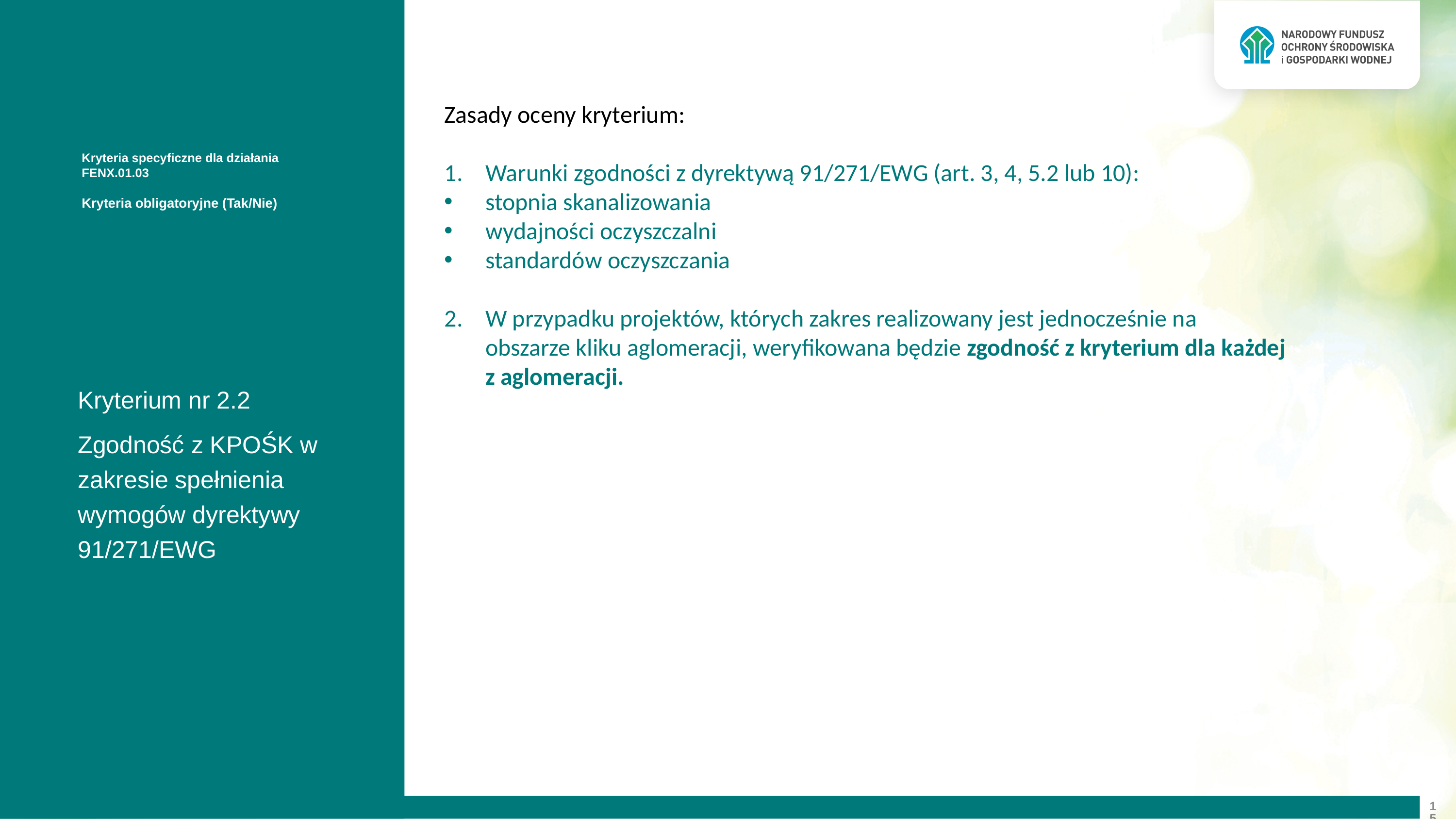

Zasady oceny kryterium:

Warunki zgodności z dyrektywą 91/271/EWG (art. 3, 4, 5.2 lub 10):
stopnia skanalizowania
wydajności oczyszczalni
standardów oczyszczania

W przypadku projektów, których zakres realizowany jest jednocześnie na obszarze kliku aglomeracji, weryfikowana będzie zgodność z kryterium dla każdej z aglomeracji.

Kryteria specyficzne dla działania FENX.01.03
Kryteria obligatoryjne (Tak/Nie)
Kryterium nr 2.2
Zgodność z KPOŚK w zakresie spełnienia wymogów dyrektywy 91/271/EWG
15